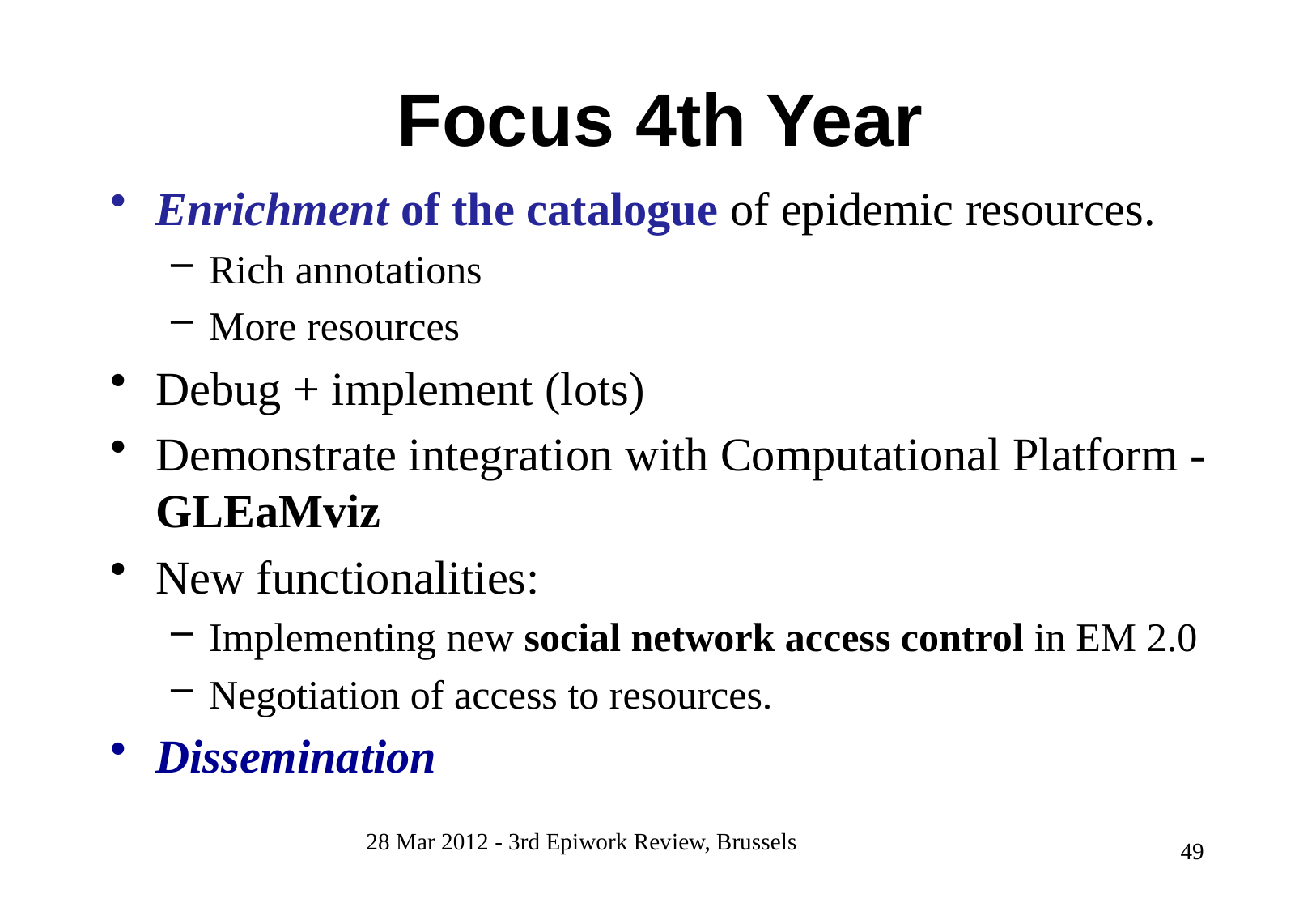

# Focus 4th Year
Enrichment of the catalogue of epidemic resources.
Rich annotations
More resources
Debug + implement (lots)
Demonstrate integration with Computational Platform - GLEaMviz
New functionalities:
Implementing new social network access control in EM 2.0
Negotiation of access to resources.
Dissemination
28 Mar 2012 - 3rd Epiwork Review, Brussels
49